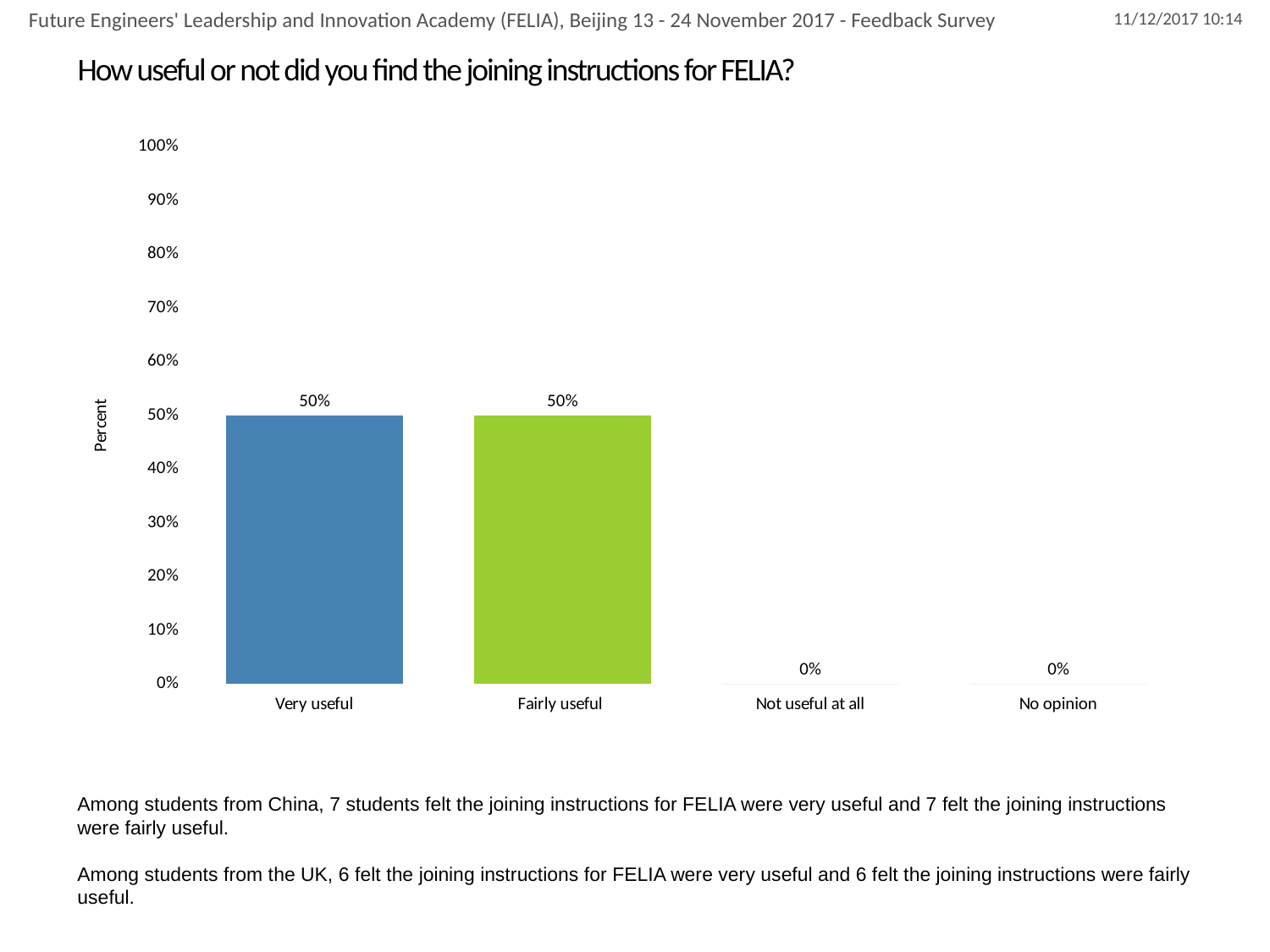

Future Engineers' Leadership and Innovation Academy (FELIA), Beijing 13 - 24 November 2017 - Feedback Survey
# How useful or not did you find the joining instructions for FELIA?

### Chart

| Category | How useful or not did you find the joining instructions for FELIA? |
|---|---|
| Very useful | 0.5 |
| Fairly useful  | 0.5 |
| Not useful at all | 0.0 |
| No opinion | 0.0 |
Among students from China, 7 students felt the joining instructions for FELIA were very useful and 7 felt the joining instructions were fairly useful.

Among students from the UK, 6 felt the joining instructions for FELIA were very useful and 6 felt the joining instructions were fairly useful.